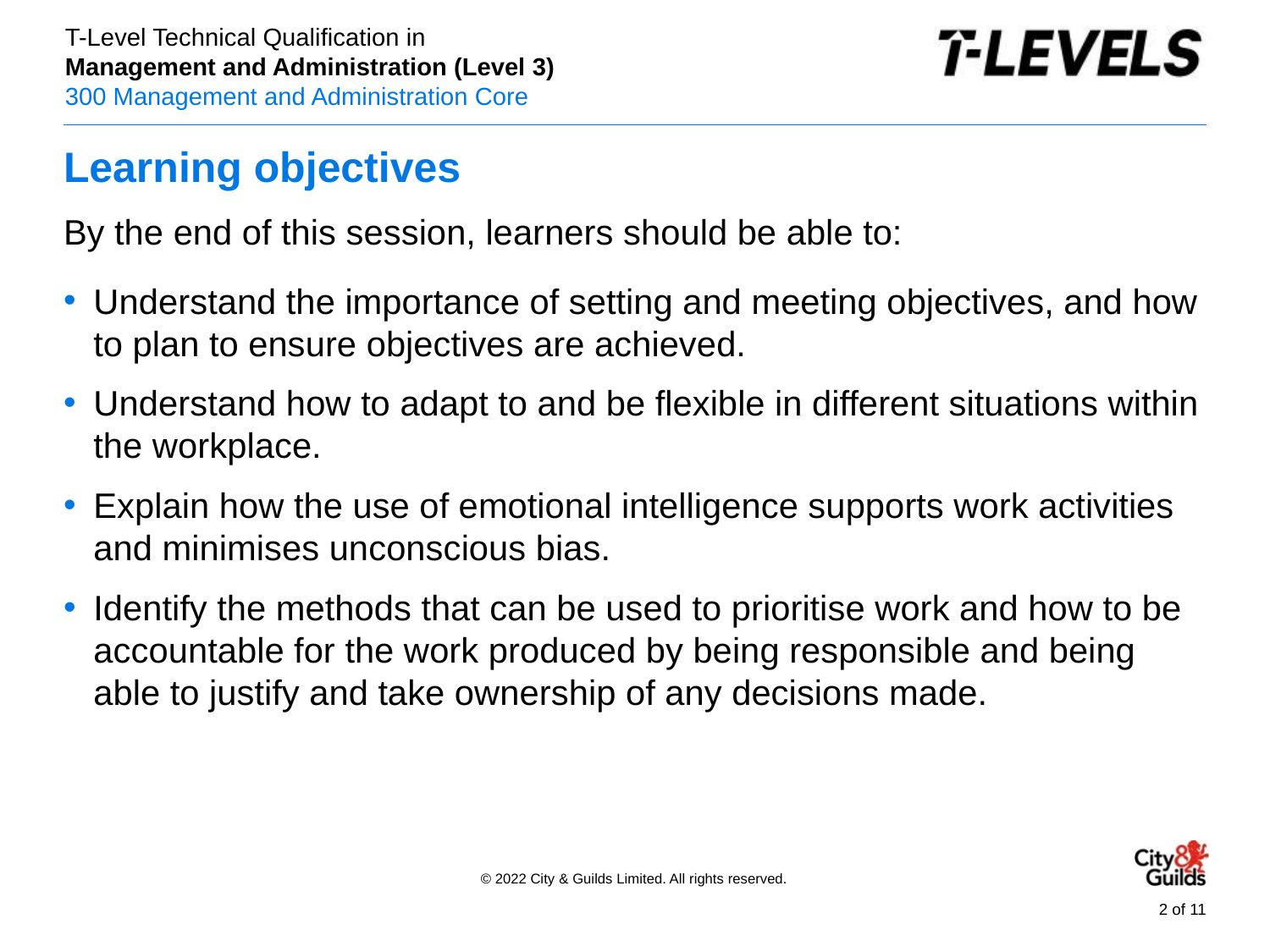

# Learning objectives
By the end of this session, learners should be able to:
Understand the importance of setting and meeting objectives, and how to plan to ensure objectives are achieved.
Understand how to adapt to and be flexible in different situations within the workplace.
Explain how the use of emotional intelligence supports work activities and minimises unconscious bias.
Identify the methods that can be used to prioritise work and how to be accountable for the work produced by being responsible and being able to justify and take ownership of any decisions made.